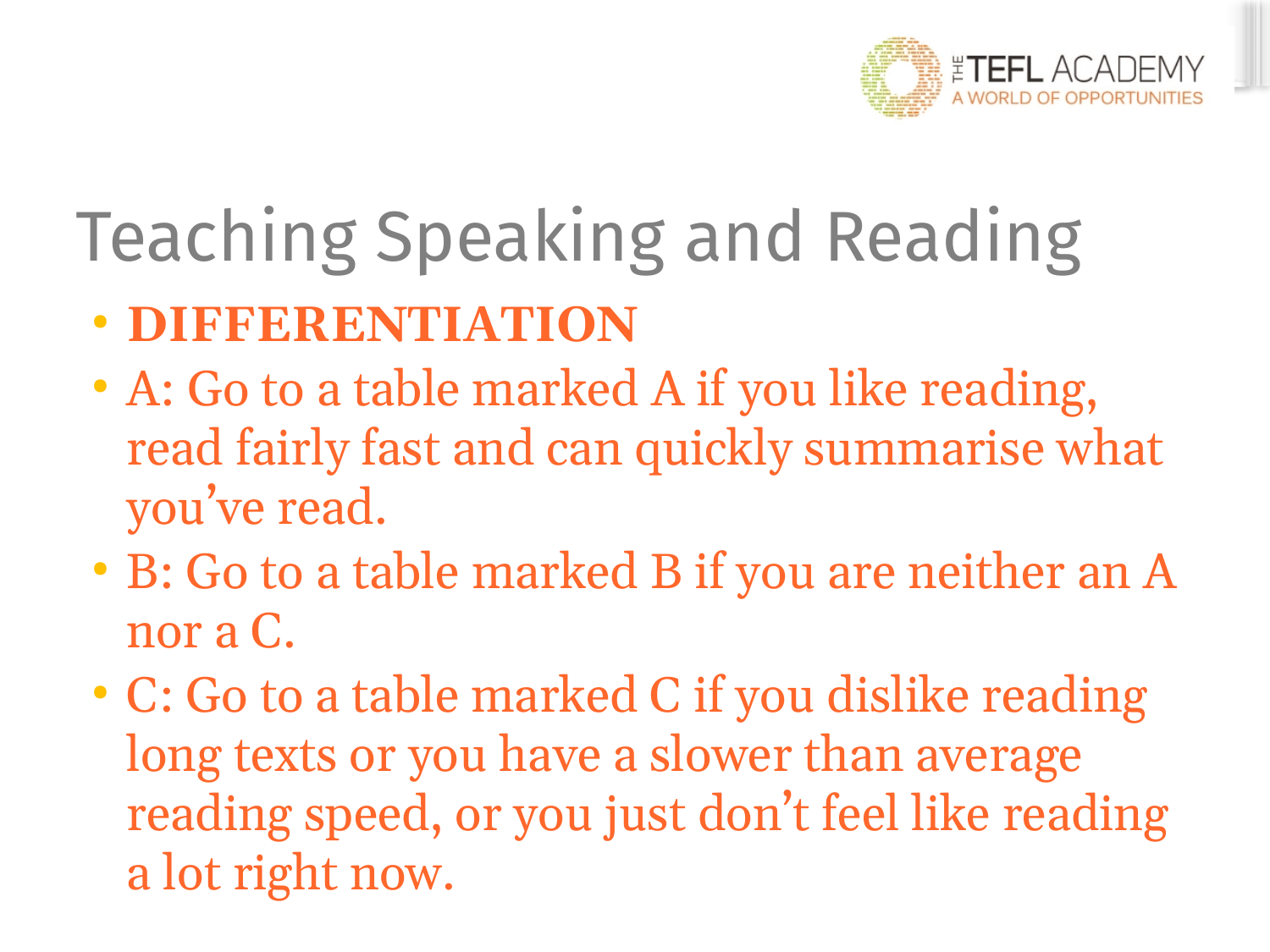

# Teaching Speaking and Reading
DIFFERENTIATION
A: Go to a table marked A if you like reading, read fairly fast and can quickly summarise what you’ve read.
B: Go to a table marked B if you are neither an A nor a C.
C: Go to a table marked C if you dislike reading long texts or you have a slower than average reading speed, or you just don’t feel like reading a lot right now.